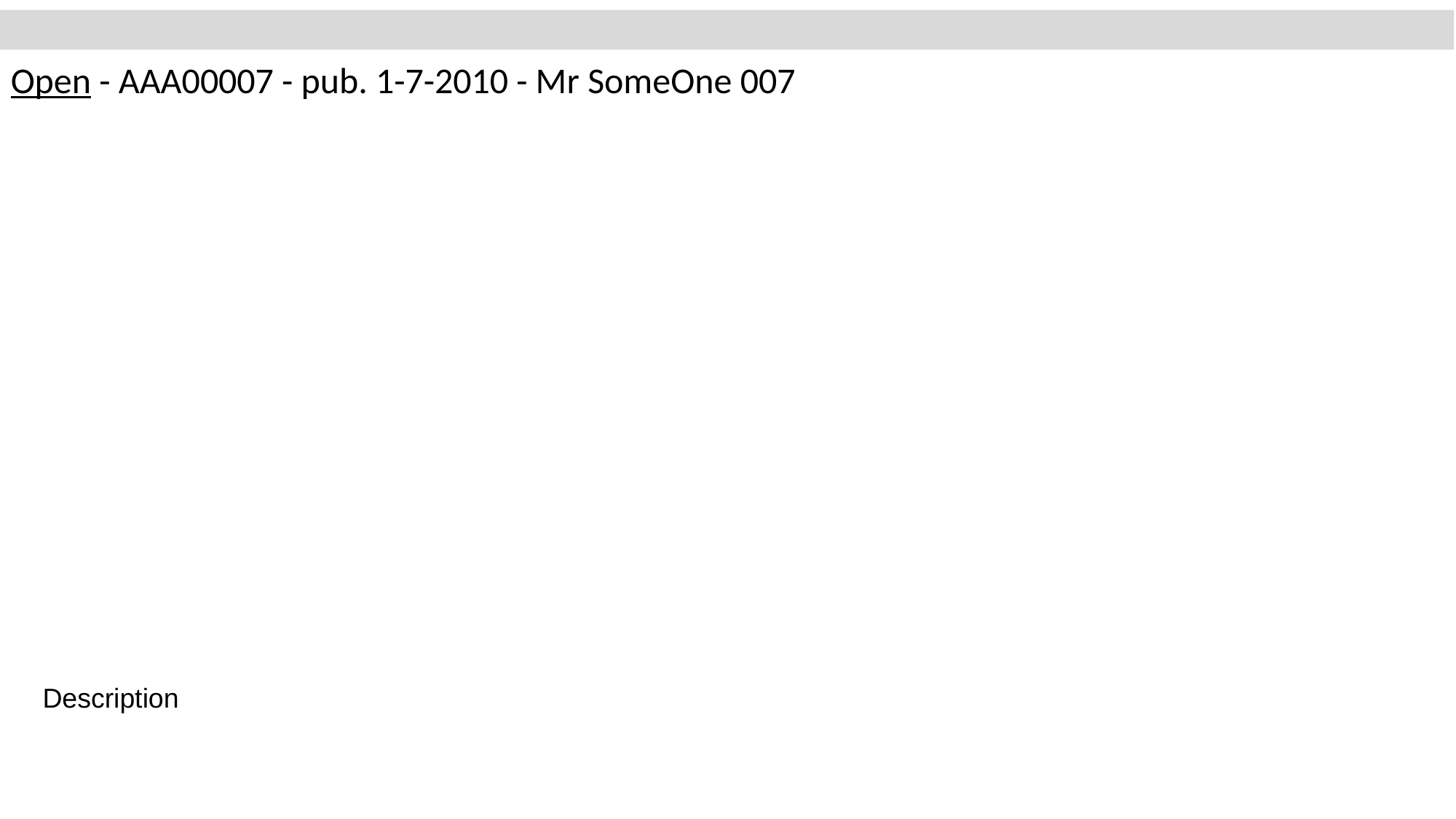

Open - AAA00007 - pub. 1-7-2010 - Mr SomeOne 007
Description